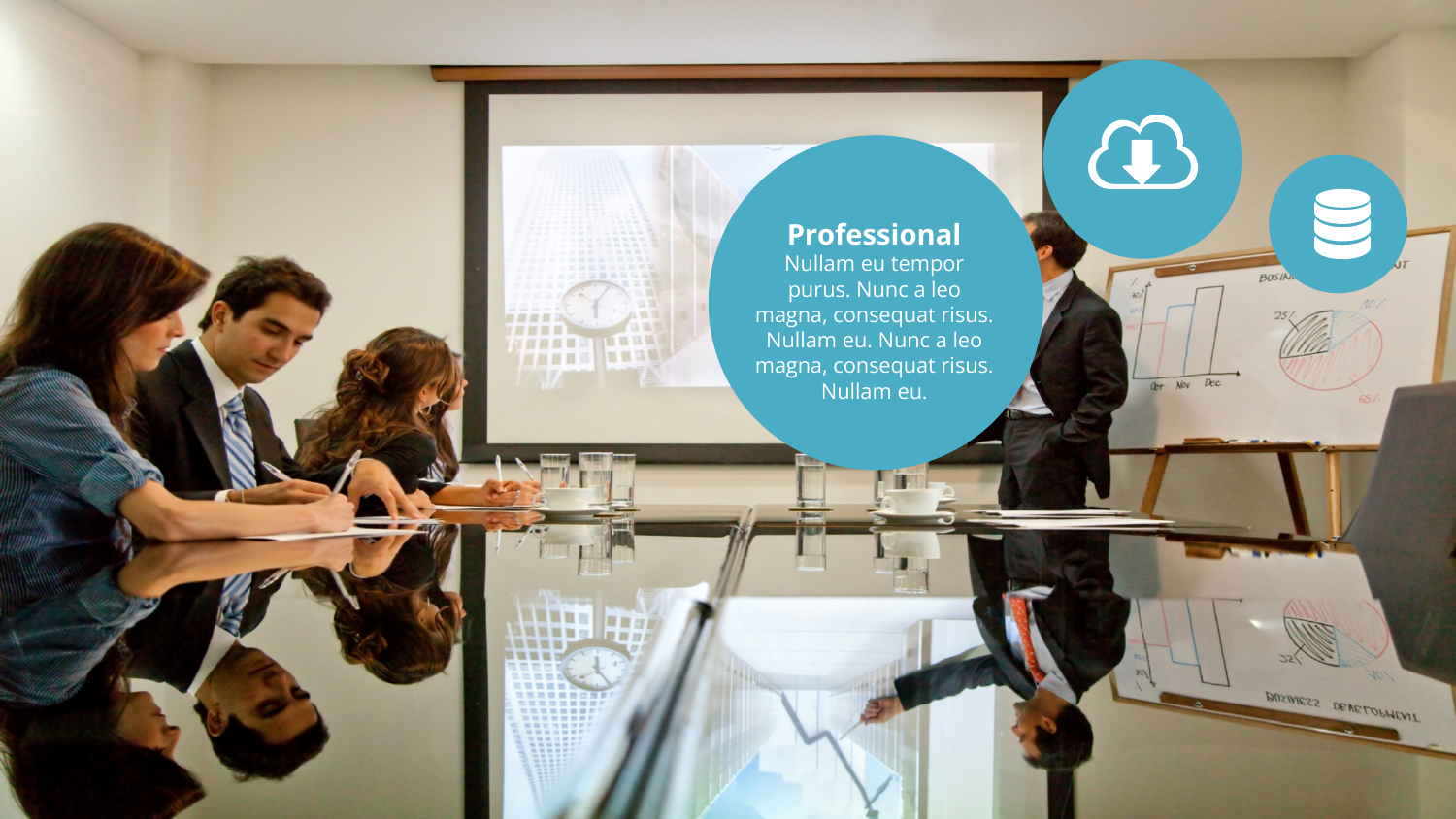

Professional
Nullam eu tempor purus. Nunc a leo magna, consequat risus. Nullam eu. Nunc a leo magna, consequat risus. Nullam eu.